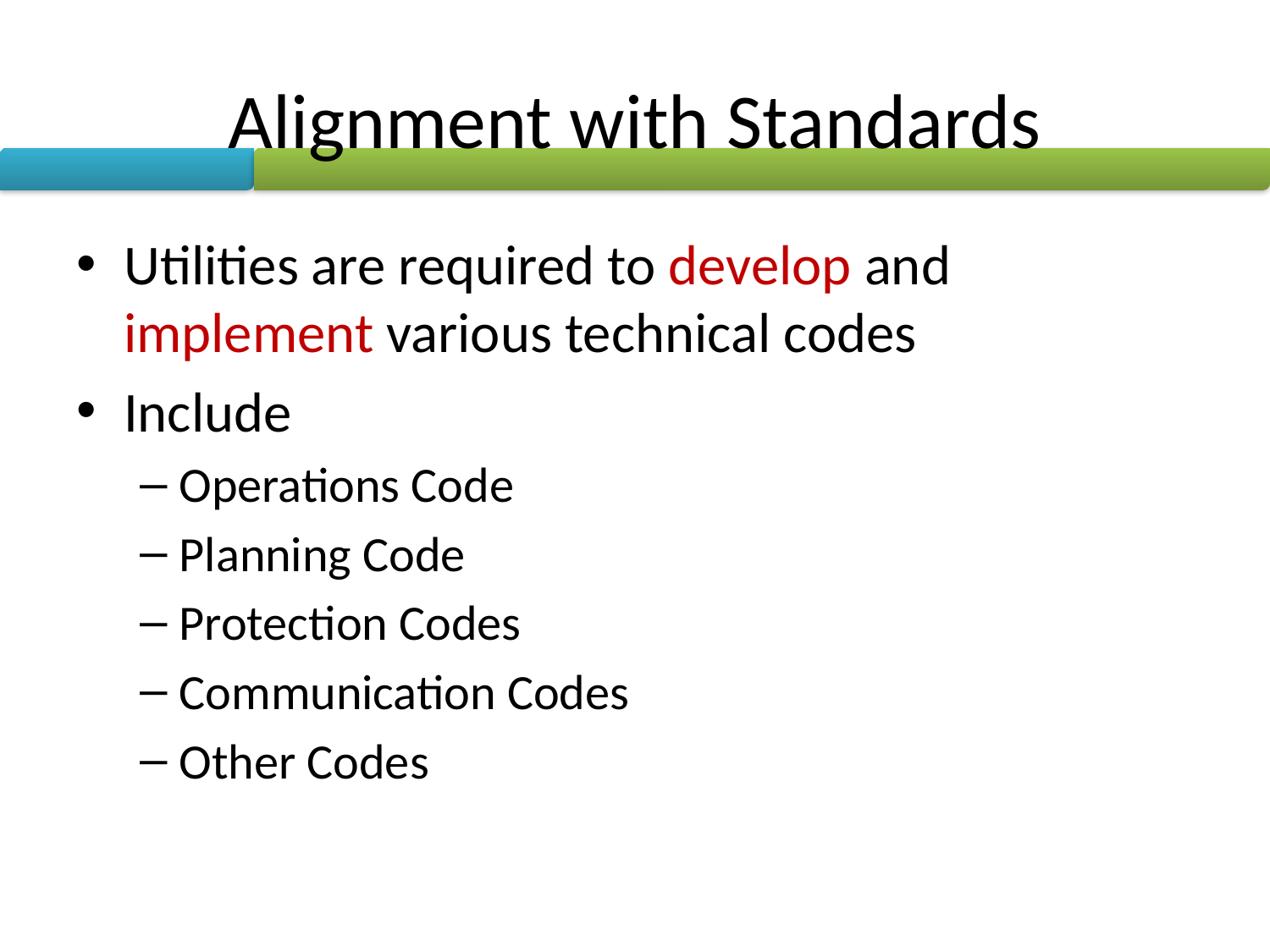

# Alignment with Standards
Utilities are required to develop and implement various technical codes
Include
Operations Code
Planning Code
Protection Codes
Communication Codes
Other Codes